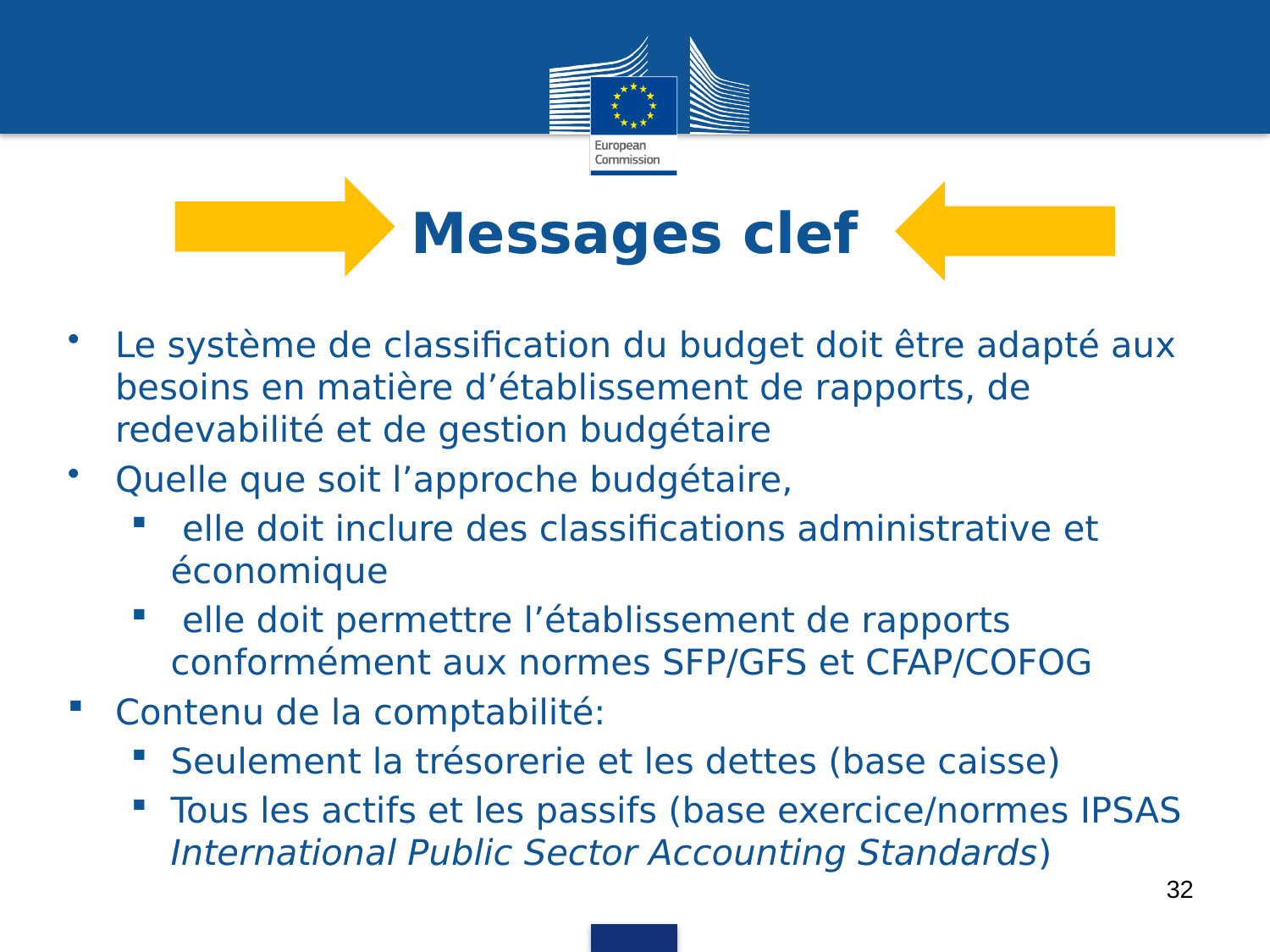

# Messages clef

Le système de classification du budget doit être adapté aux besoins en matière d’établissement de rapports, de redevabilité et de gestion budgétaire
Quelle que soit l’approche budgétaire,
 elle doit inclure des classifications administrative et économique
 elle doit permettre l’établissement de rapports conformément aux normes SFP/GFS et CFAP/COFOG
Contenu de la comptabilité:
Seulement la trésorerie et les dettes (base caisse)
Tous les actifs et les passifs (base exercice/normes IPSAS International Public Sector Accounting Standards)

32